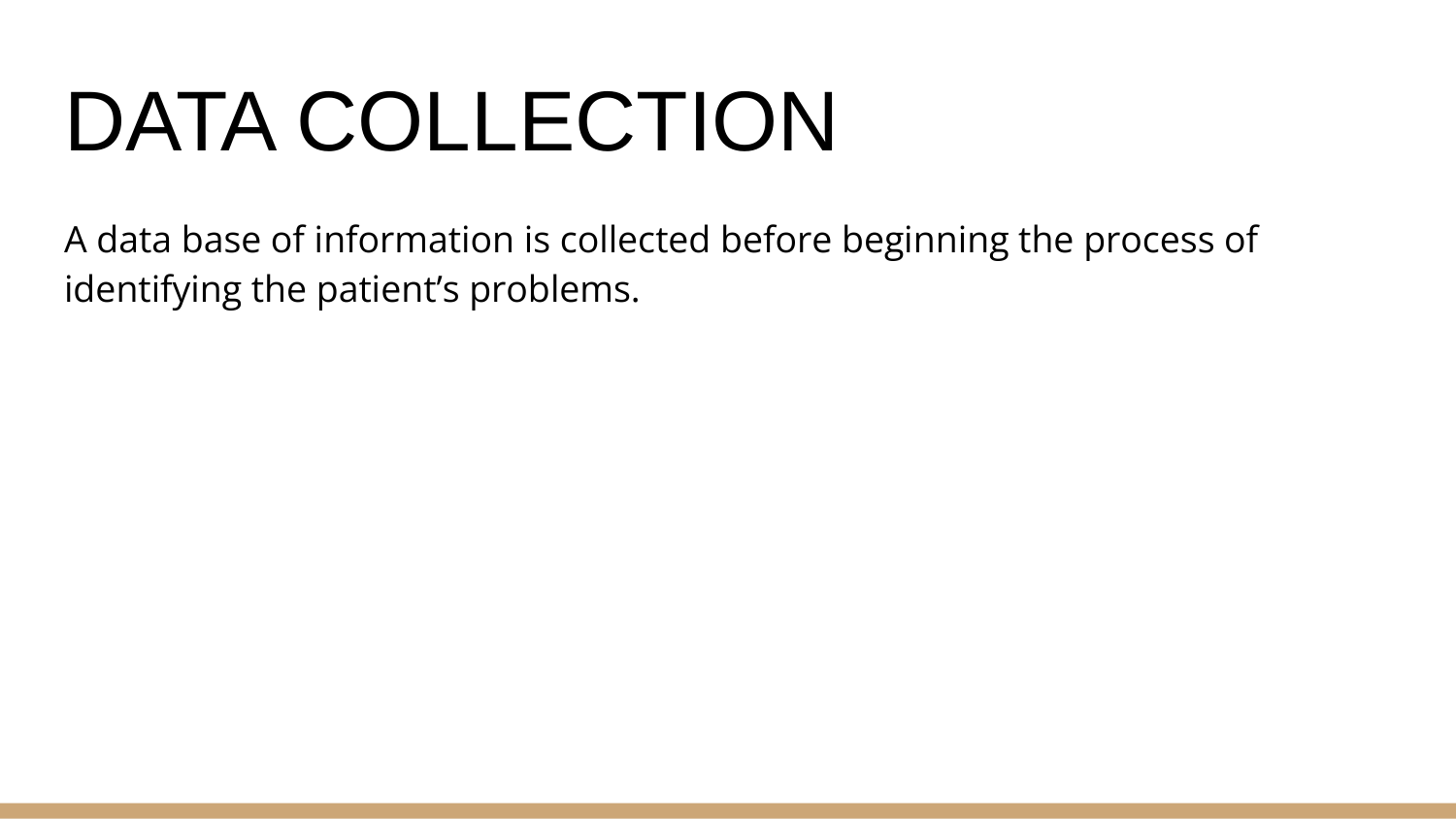

# DATA COLLECTION
A data base of information is collected before beginning the process of identifying the patient’s problems.